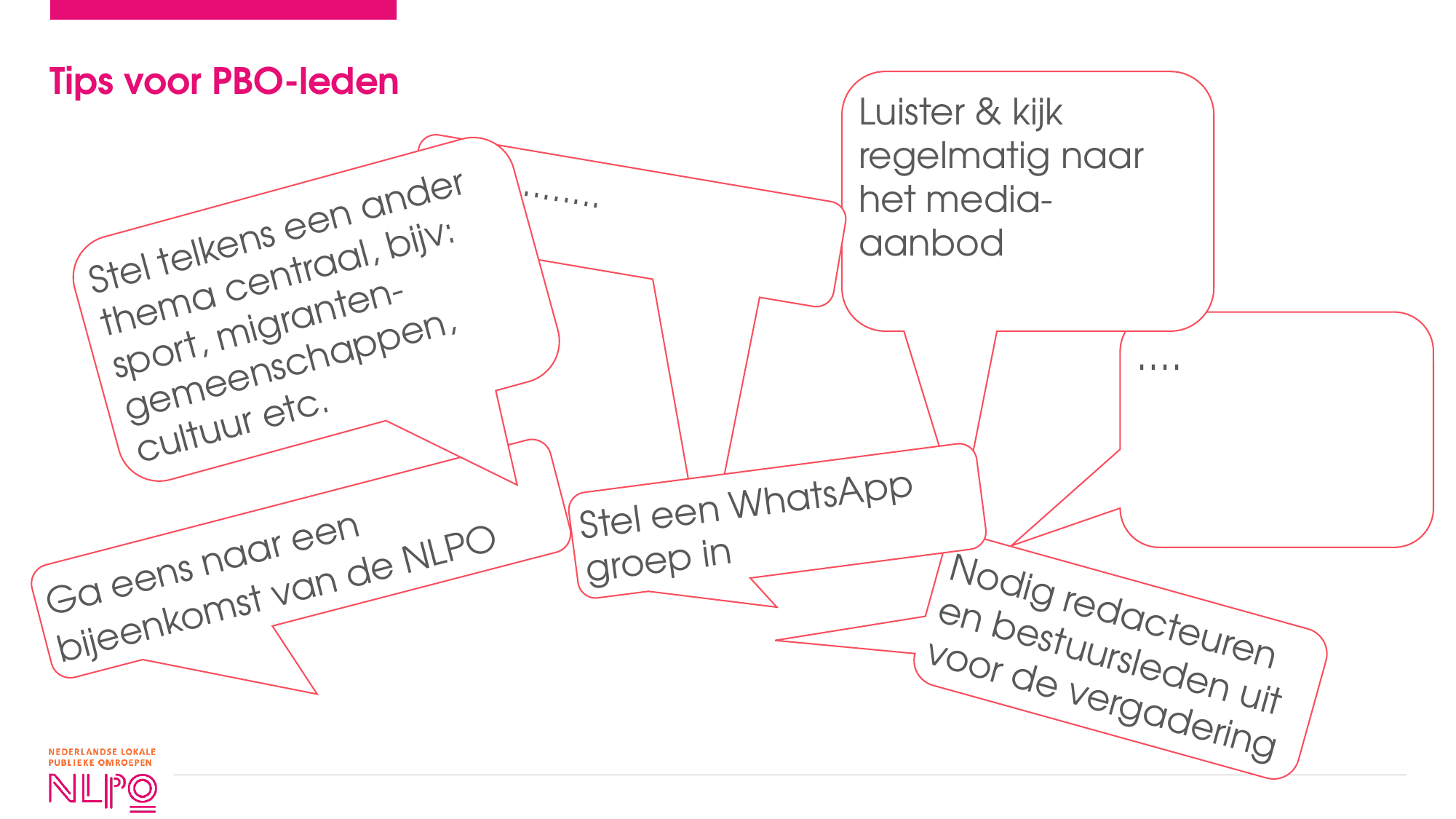

# Tips voor PBO-leden
Luister & kijk
regelmatig naar het media-aanbod

..................

Stel telkens een ander thema centraal, bijv: sport, migranten-gemeenschappen, cultuur etc.
....

Stel een WhatsApp groep in
Ga eens naar een bijeenkomst van de NLPO
Nodig redacteuren en bestuursleden uit voor de vergadering